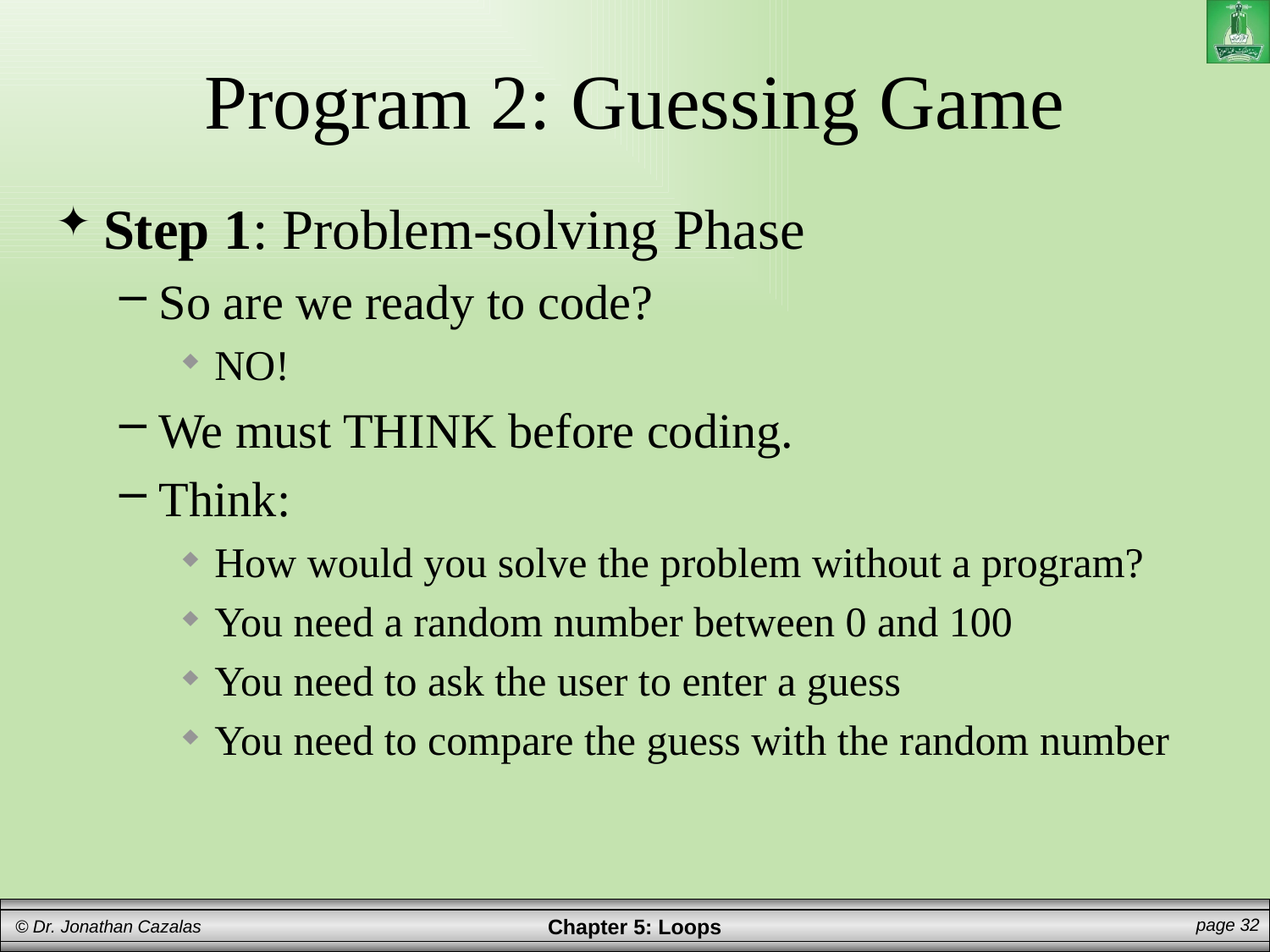

# Program 2: Guessing Game
Step 1: Problem-solving Phase
So are we ready to code?
NO!
We must THINK before coding.
Think:
How would you solve the problem without a program?
You need a random number between 0 and 100
You need to ask the user to enter a guess
You need to compare the guess with the random number